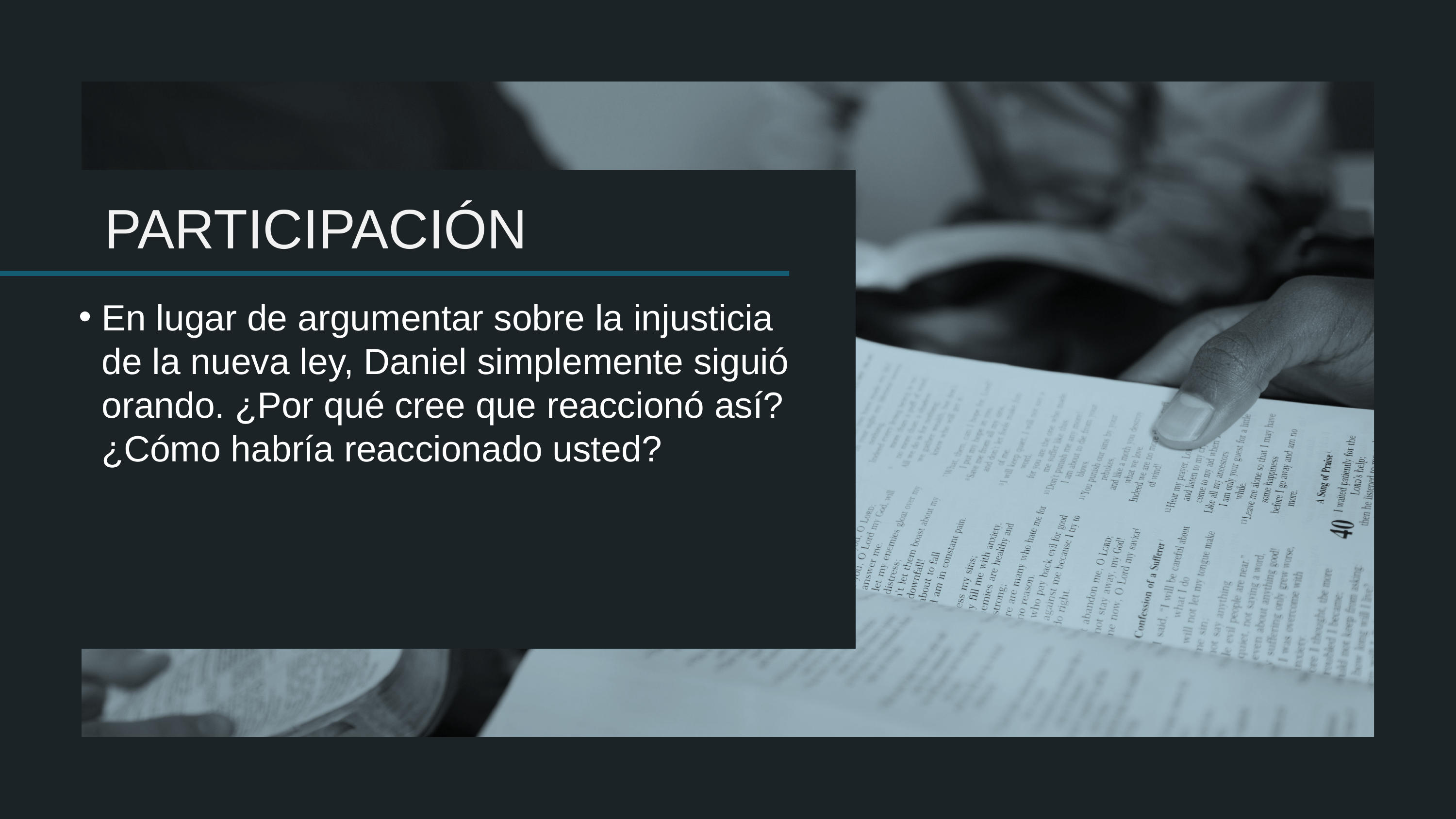

En lugar de argumentar sobre la injusticia de la nueva ley, Daniel simplemente siguió orando. ¿Por qué cree que reaccionó así? ¿Cómo habría reaccionado usted?